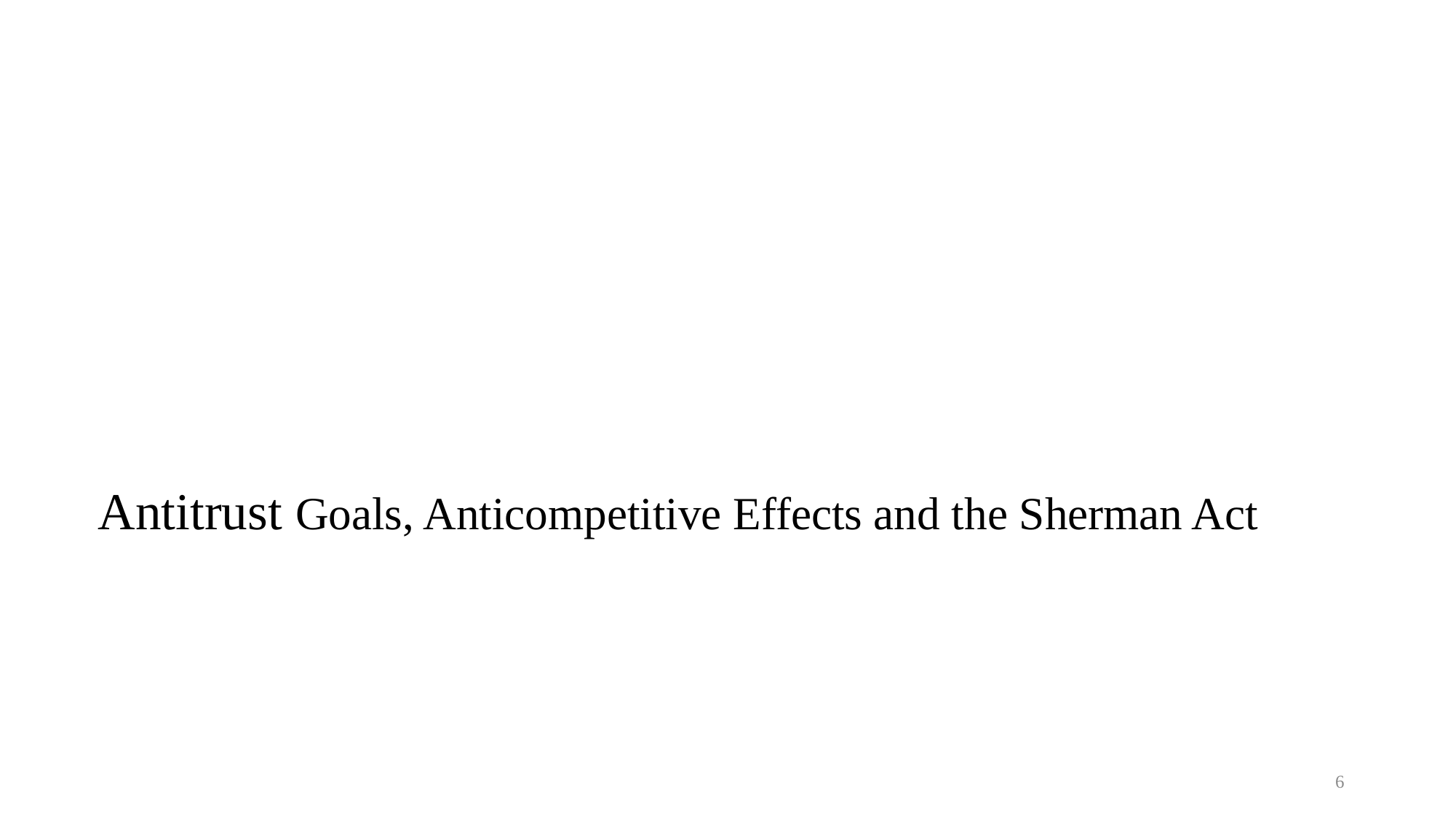

# Antitrust Goals, Anticompetitive Effects and the Sherman Act
6